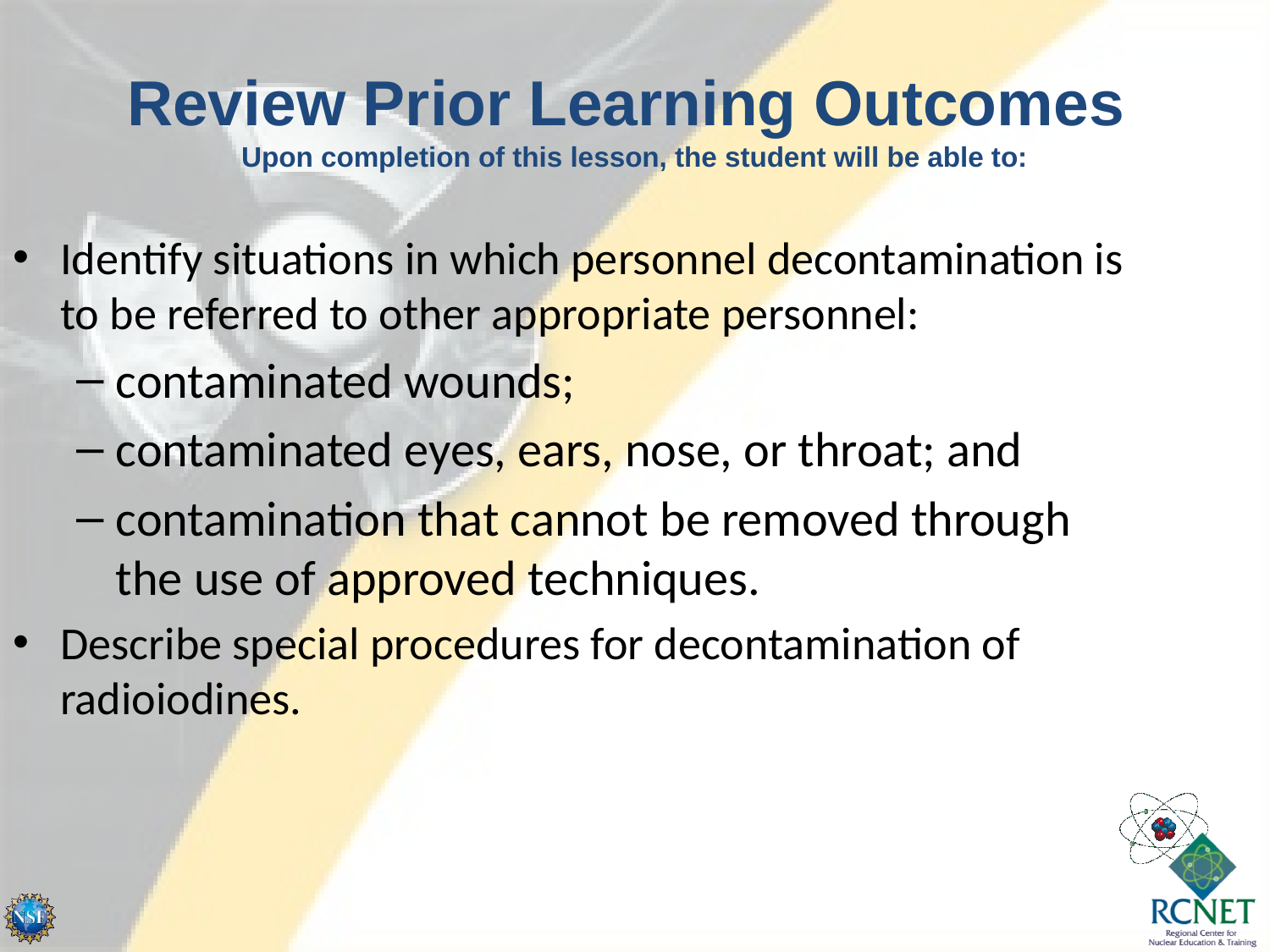

Review Prior Learning Outcomes
Upon completion of this lesson, the student will be able to:

Identify situations in which personnel decontamination is to be referred to other appropriate personnel:
contaminated wounds;
contaminated eyes, ears, nose, or throat; and
contamination that cannot be removed through the use of approved techniques.
Describe special procedures for decontamination of radioiodines.